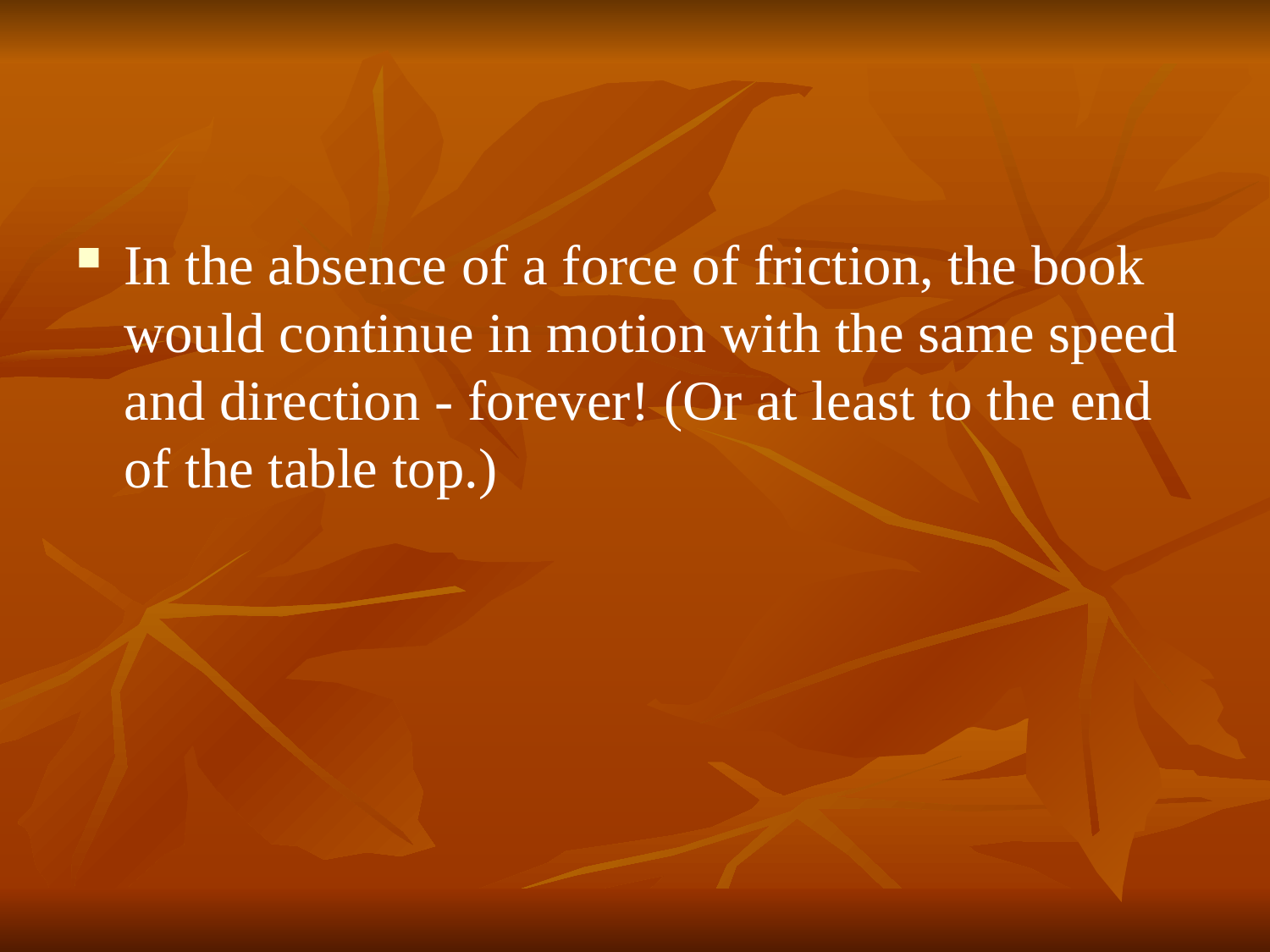

In the absence of a force of friction, the book would continue in motion with the same speed and direction - forever! (Or at least to the end of the table top.)